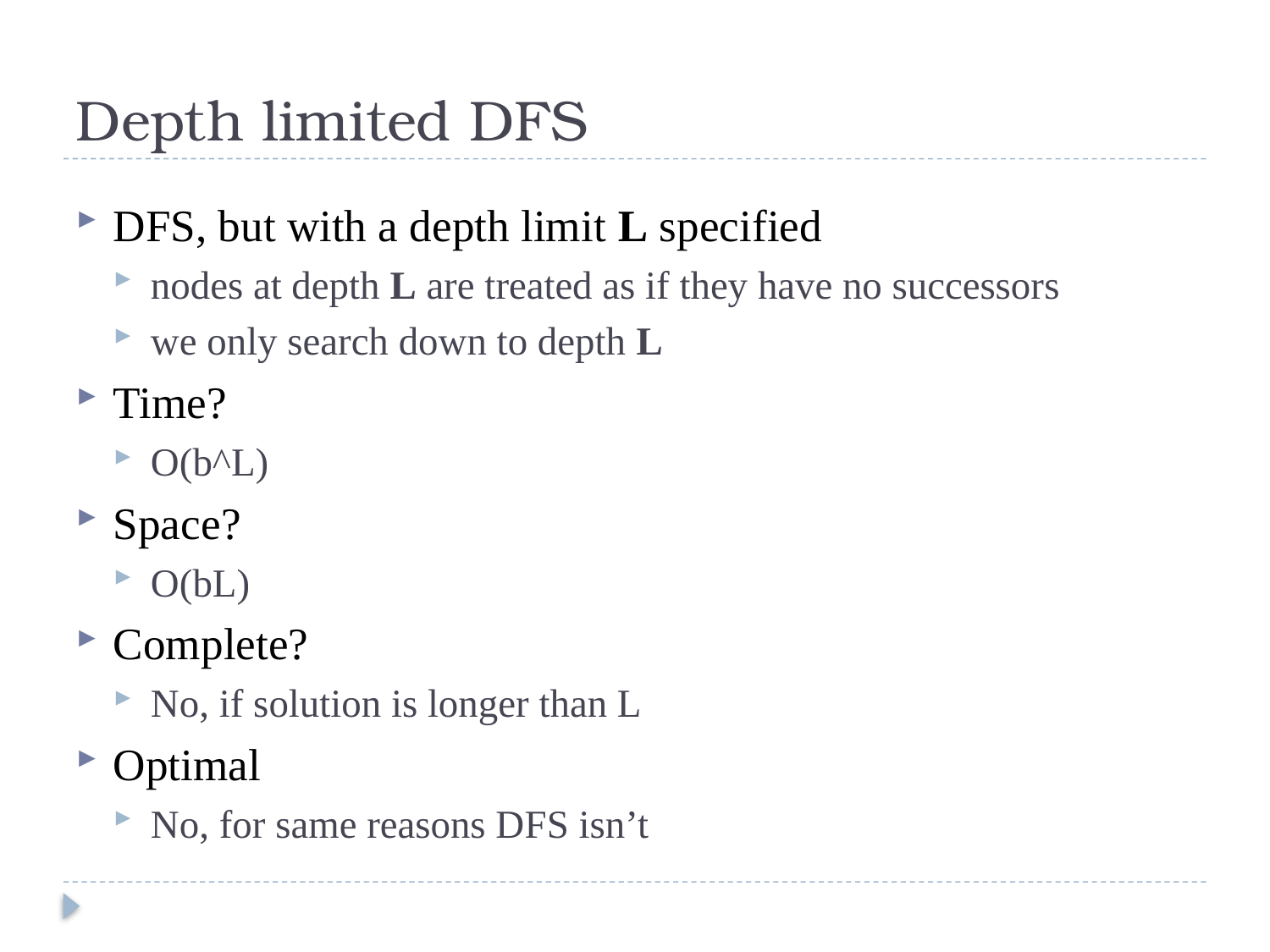

# Depth limited DFS
DFS, but with a depth limit L specified
nodes at depth L are treated as if they have no successors
we only search down to depth L
Time?
O(b^L)
Space?
O(bL)
Complete?
No, if solution is longer than L
Optimal
No, for same reasons DFS isn’t